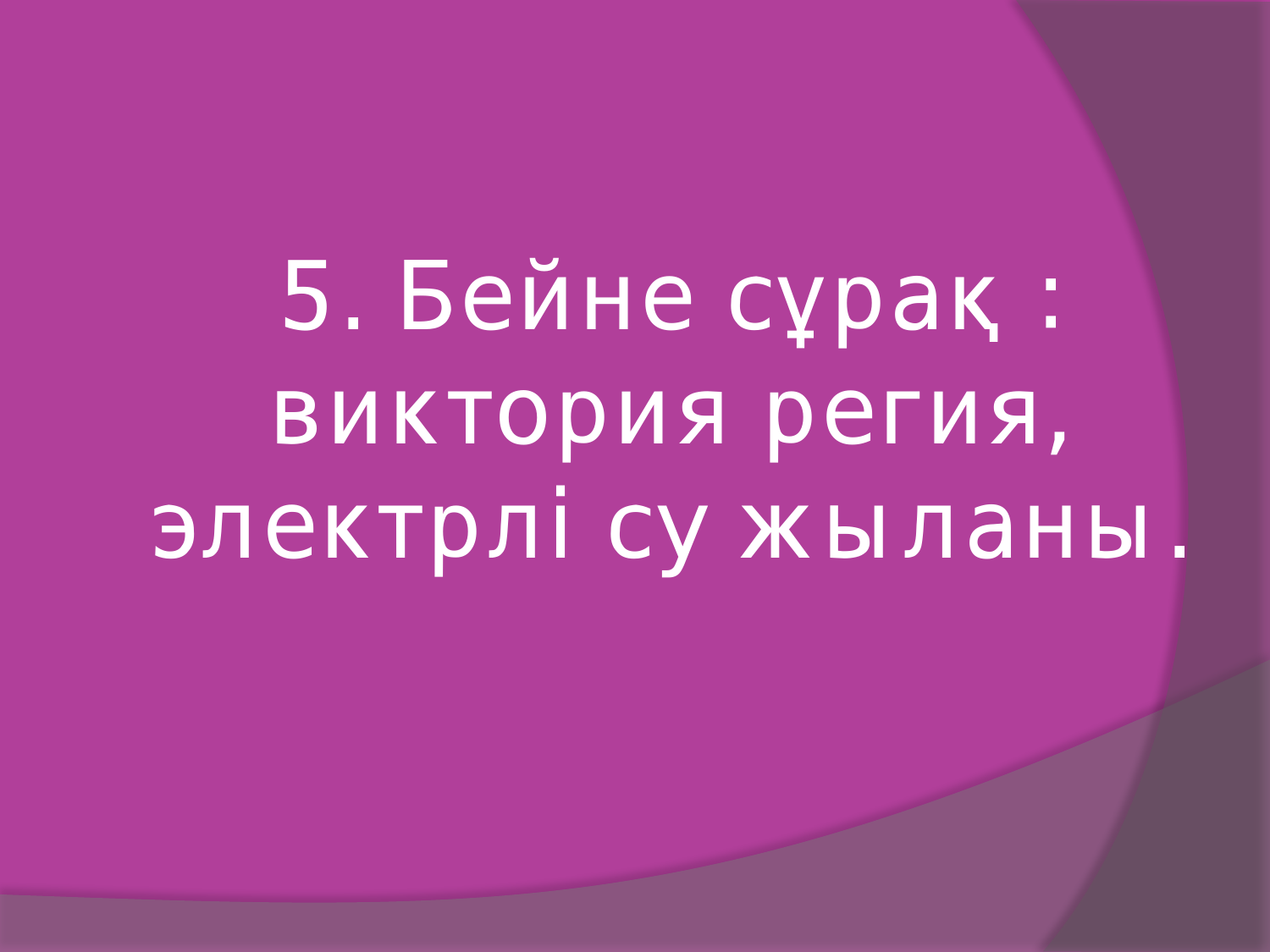

5. Бейне сұрақ :
виктория регия, электрлі су жыланы.